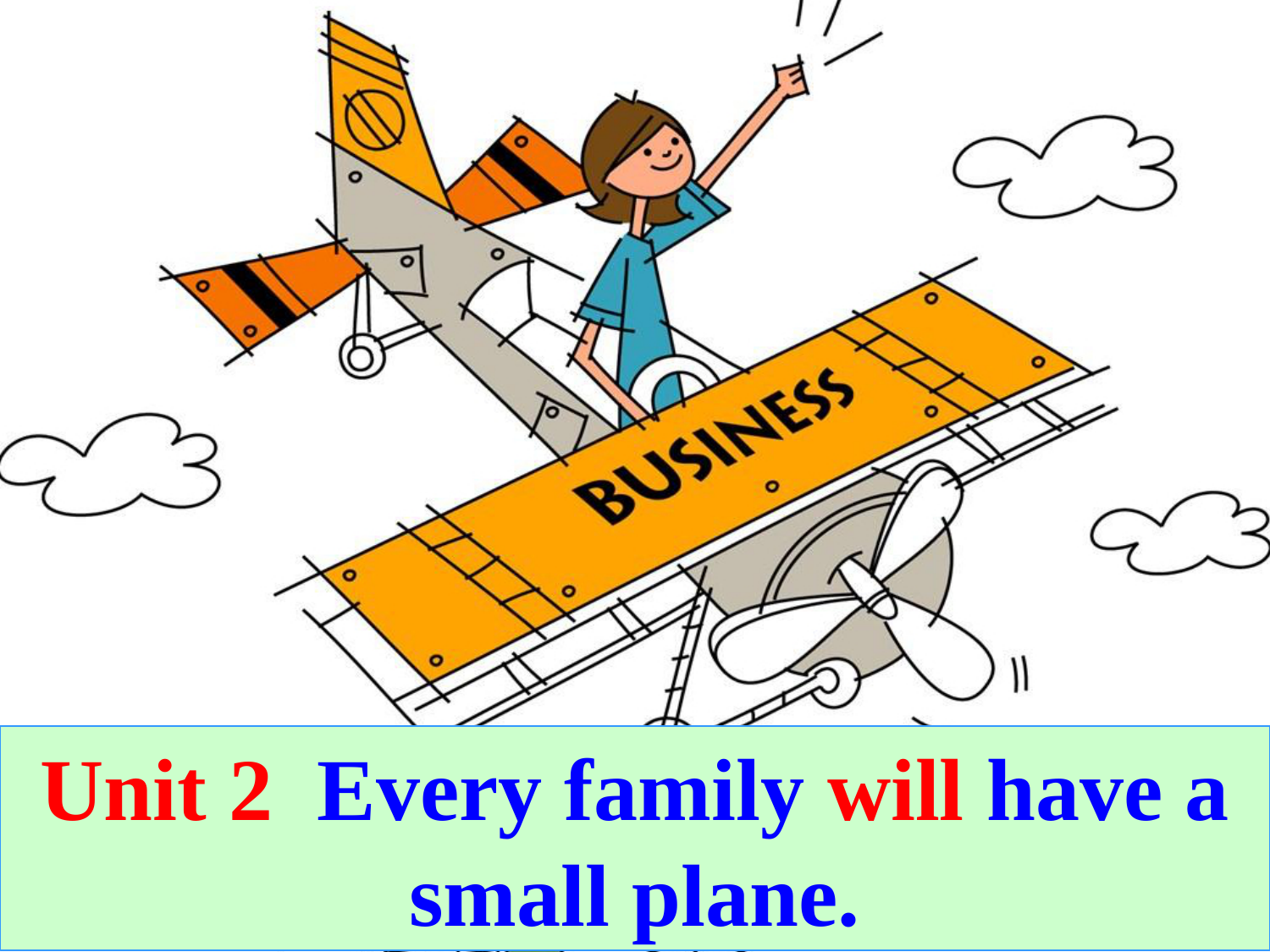

Unit 2  Every family will have a small plane.